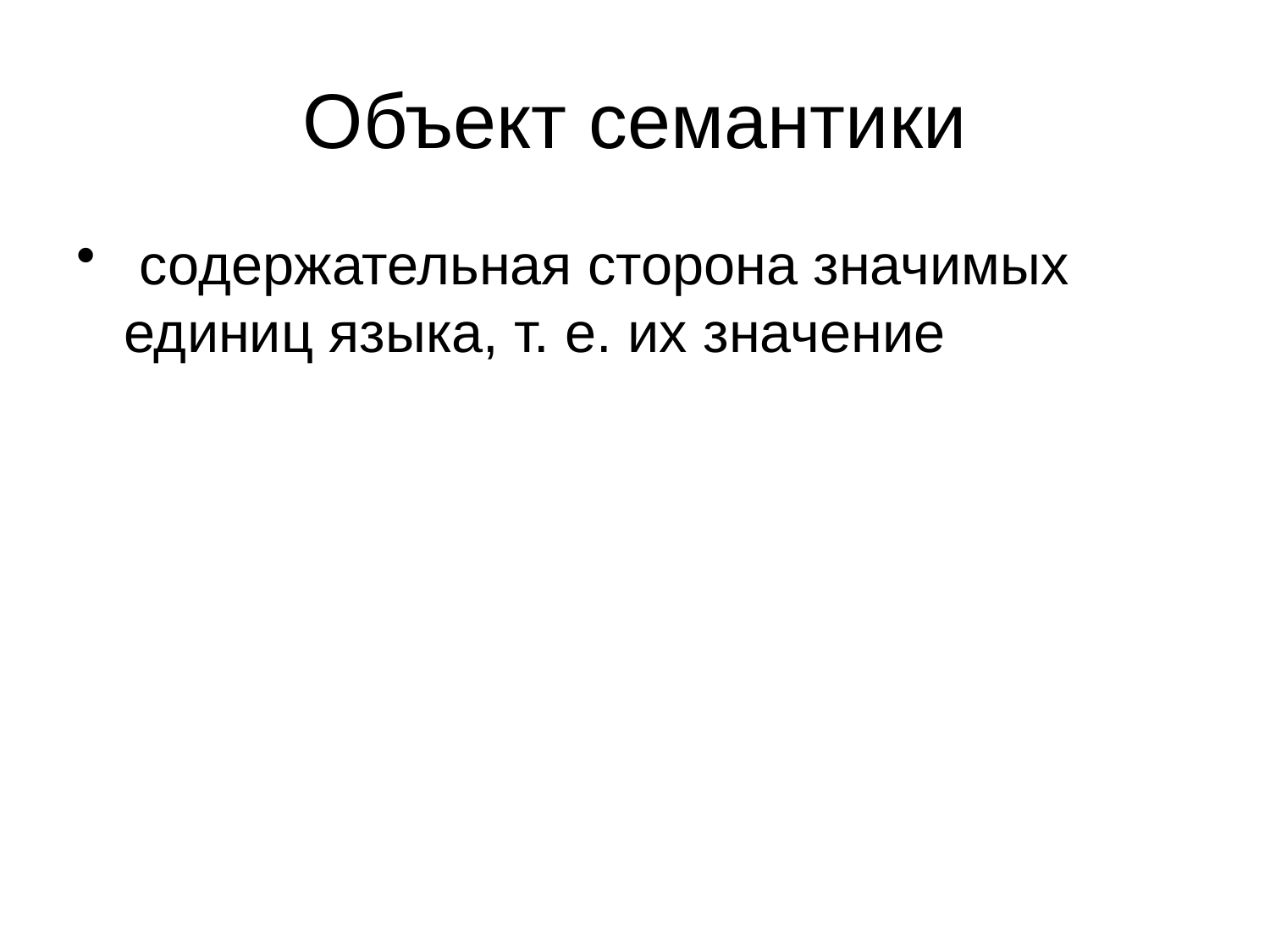

# Объект семантики
 содержательная сторона значимых единиц языка, т. е. их значение